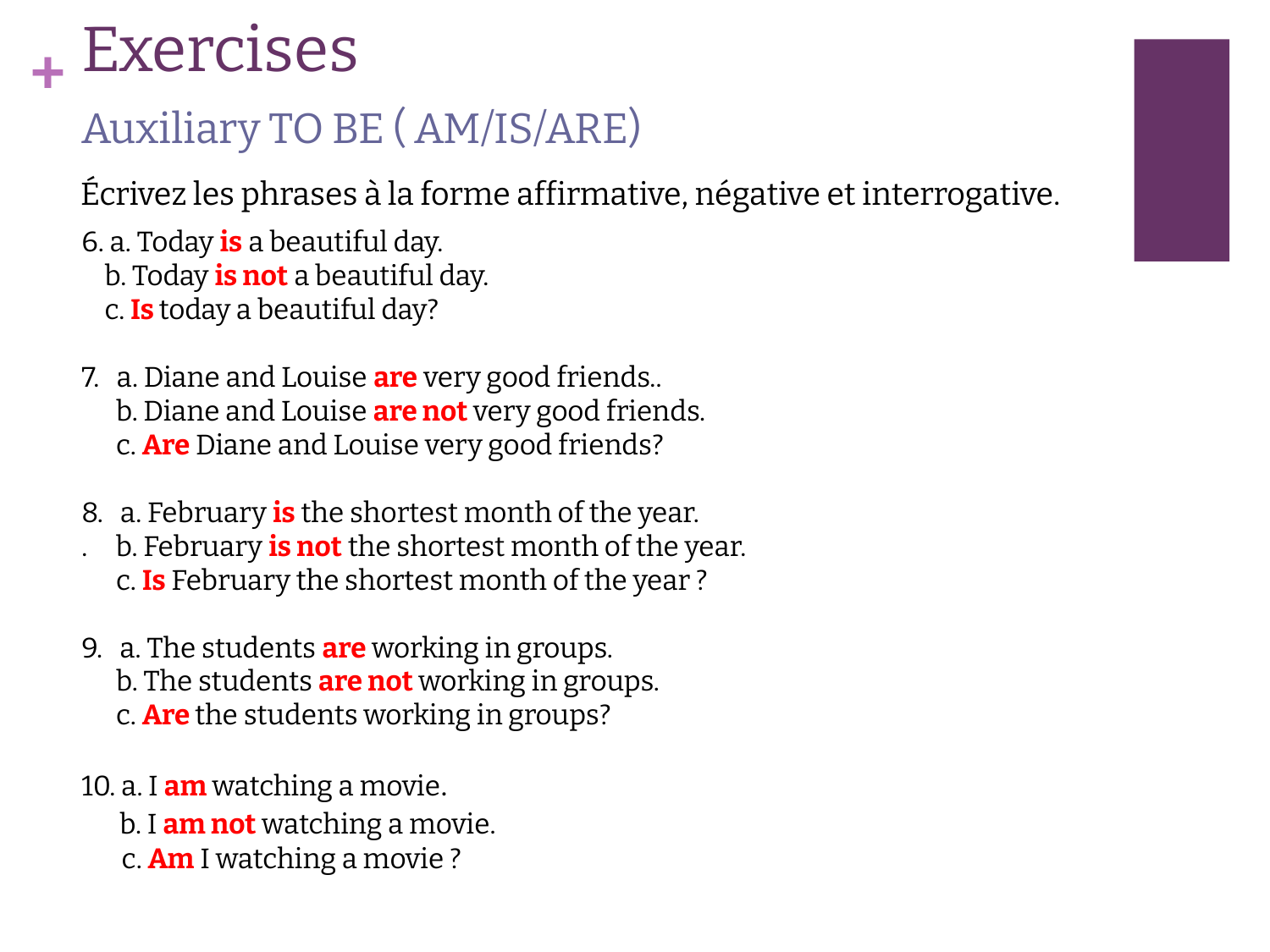

Exercises
Auxiliary TO BE ( AM/IS/ARE)
Écrivez les phrases à la forme affirmative, négative et interrogative.
6. a. Today is a beautiful day.
    b. Today is not a beautiful day.
    c. Is today a beautiful day?

7.   a. Diane and Louise are very good friends..
      b. Diane and Louise are not very good friends.
      c. Are Diane and Louise very good friends?

8.   a. February is the shortest month of the year.
.     b. February is not the shortest month of the year.
      c. Is February the shortest month of the year ?

9.   a. The students are working in groups.
      b. The students are not working in groups.
      c. Are the students working in groups?

10. a. I am watching a movie.
      b. I am not watching a movie.
       c. Am I watching a movie ?